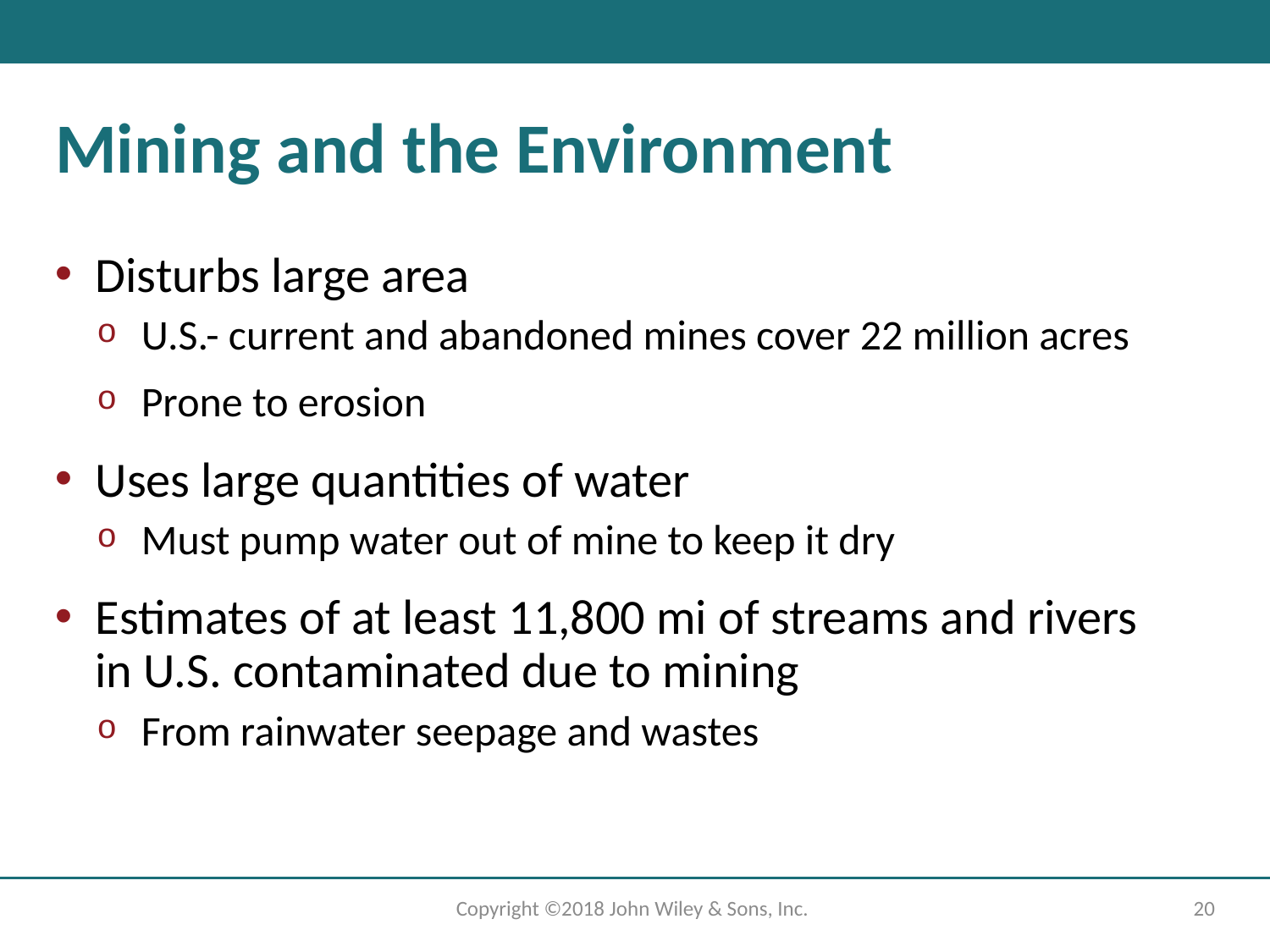

# Mining and the Environment
Disturbs large area
U.S.- current and abandoned mines cover 22 million acres
Prone to erosion
Uses large quantities of water
Must pump water out of mine to keep it dry
Estimates of at least 11,800 mi of streams and rivers in U.S. contaminated due to mining
From rainwater seepage and wastes
Copyright ©2018 John Wiley & Sons, Inc.
20